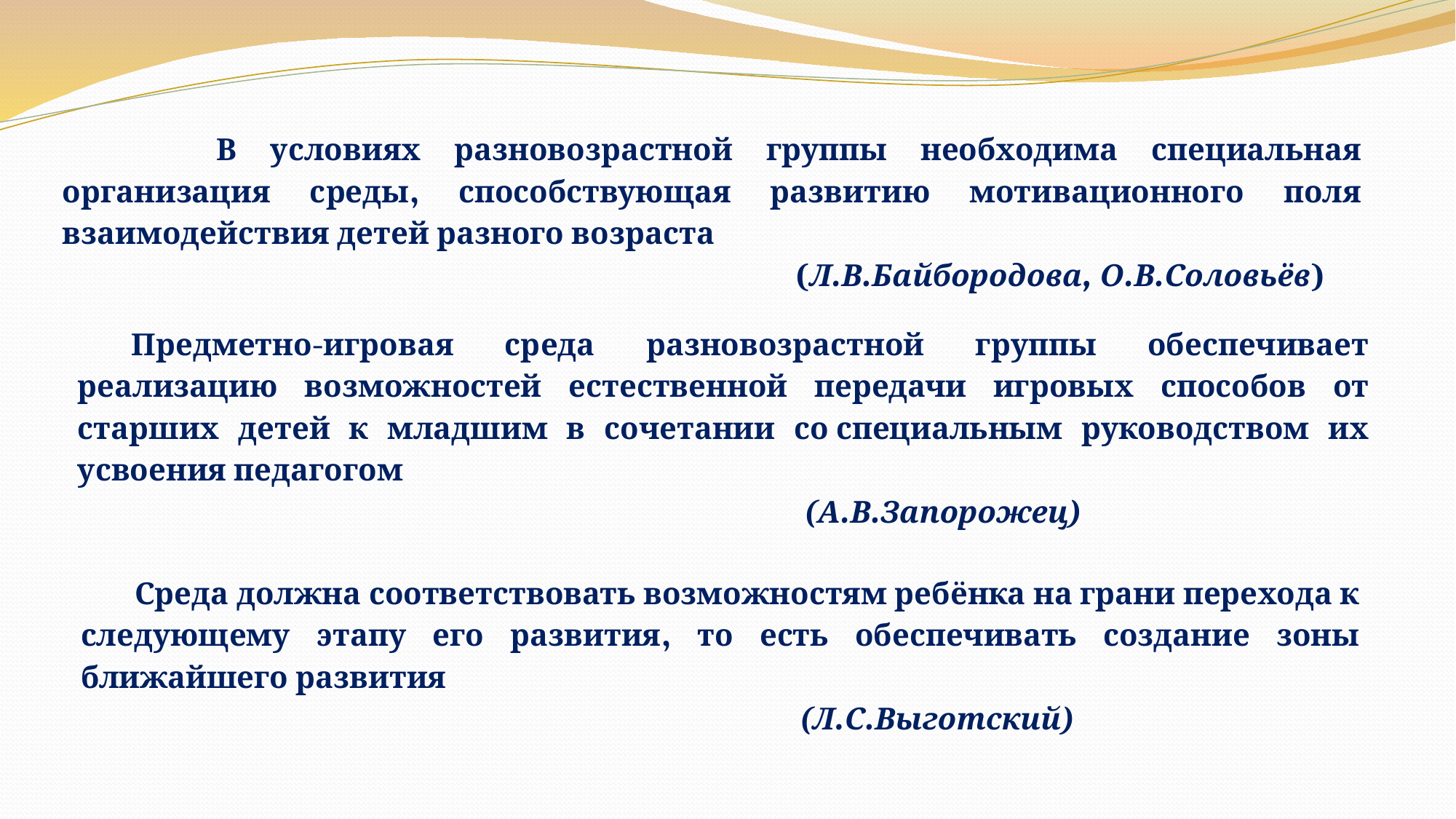

В условиях разновозрастной группы необходима специальная организация среды, способствующая развитию мотивационного поля взаимодействия детей разного возраста
                                                                                         (Л.В.Байбородова, О.В.Соловьёв)
Предметно-игровая среда разновозрастной группы обеспечивает реализацию возможностей естественной передачи игровых способов от старших детей к младшим в сочетании со специальным руководством их усвоения педагогом
                                                                                        (А.В.Запорожец)

Среда должна соответствовать возможностям ребёнка на грани перехода к следующему этапу его развития, то есть обеспечивать создание зоны ближайшего развития
                                                                                       (Л.С.Выготский)